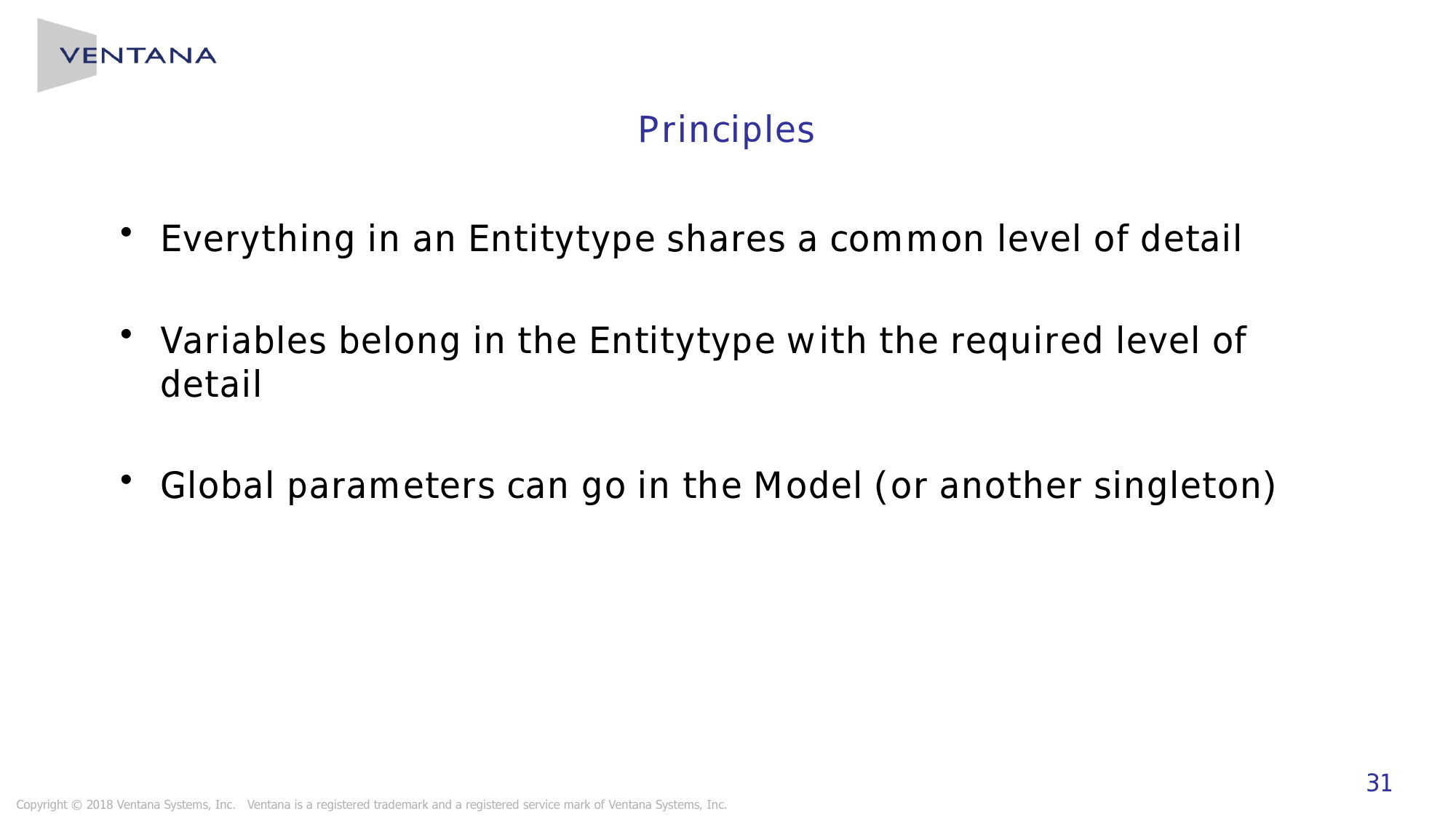

# Principles
Everything in an Entitytype shares a common level of detail

Variables belong in the Entitytype with the required level of detail

Global parameters can go in the Model (or another singleton)